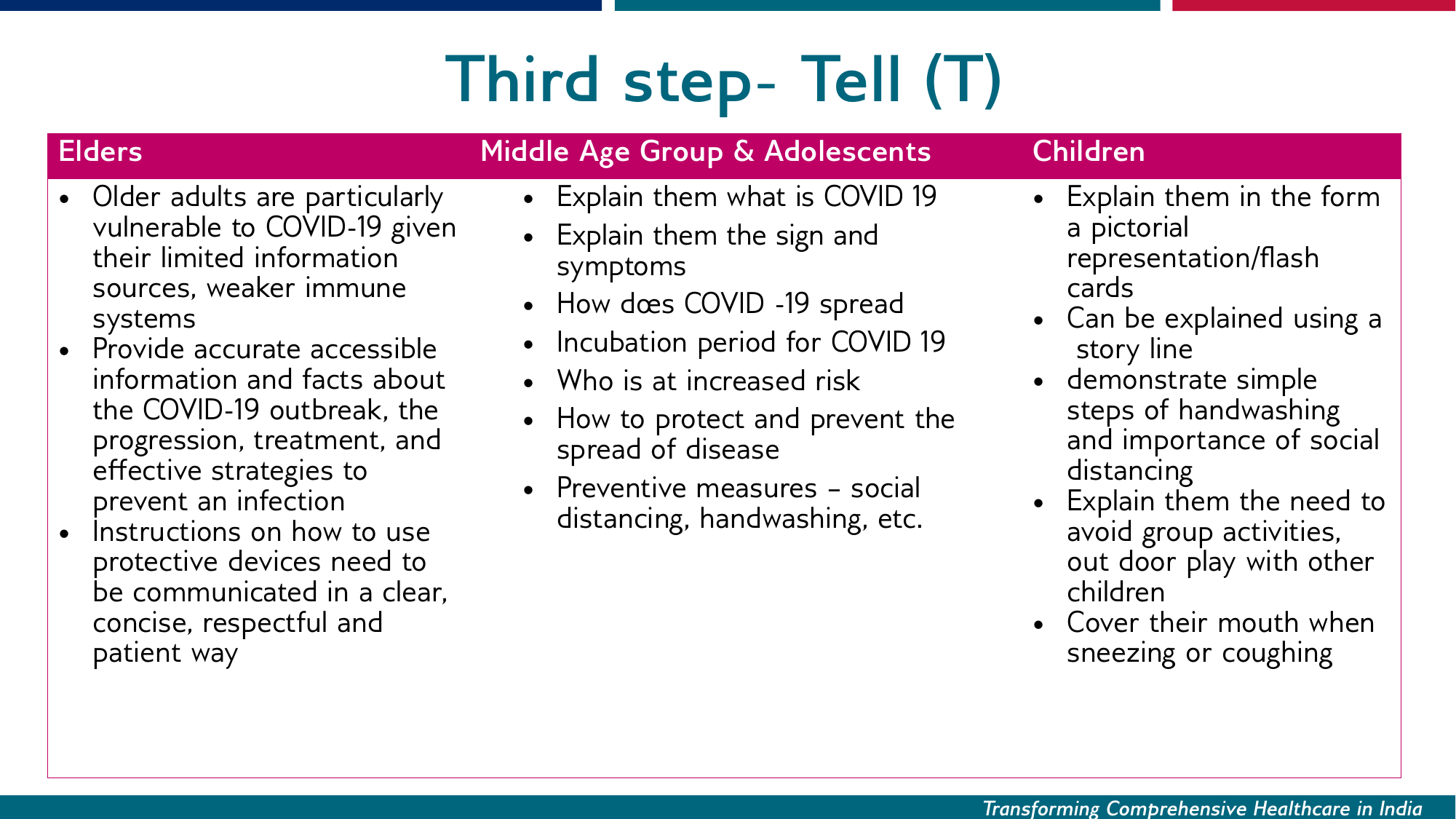

# Third step- Tell (T)
| Elders | Middle Age Group & Adolescents | Children |
| --- | --- | --- |
| Older adults are particularly vulnerable to COVID-19 given their limited information sources, weaker immune systems Provide accurate accessible information and facts about the COVID-19 outbreak, the progression, treatment, and effective strategies to prevent an infection Instructions on how to use protective devices need to be communicated in a clear, concise, respectful and patient way | Explain them what is COVID 19 Explain them the sign and symptoms How does COVID -19 spread Incubation period for COVID 19 Who is at increased risk How to protect and prevent the spread of disease Preventive measures – social distancing, handwashing, etc. | Explain them in the form a pictorial representation/flash cards Can be explained using a story line demonstrate simple steps of handwashing and importance of social distancing Explain them the need to avoid group activities, out door play with other children Cover their mouth when sneezing or coughing |